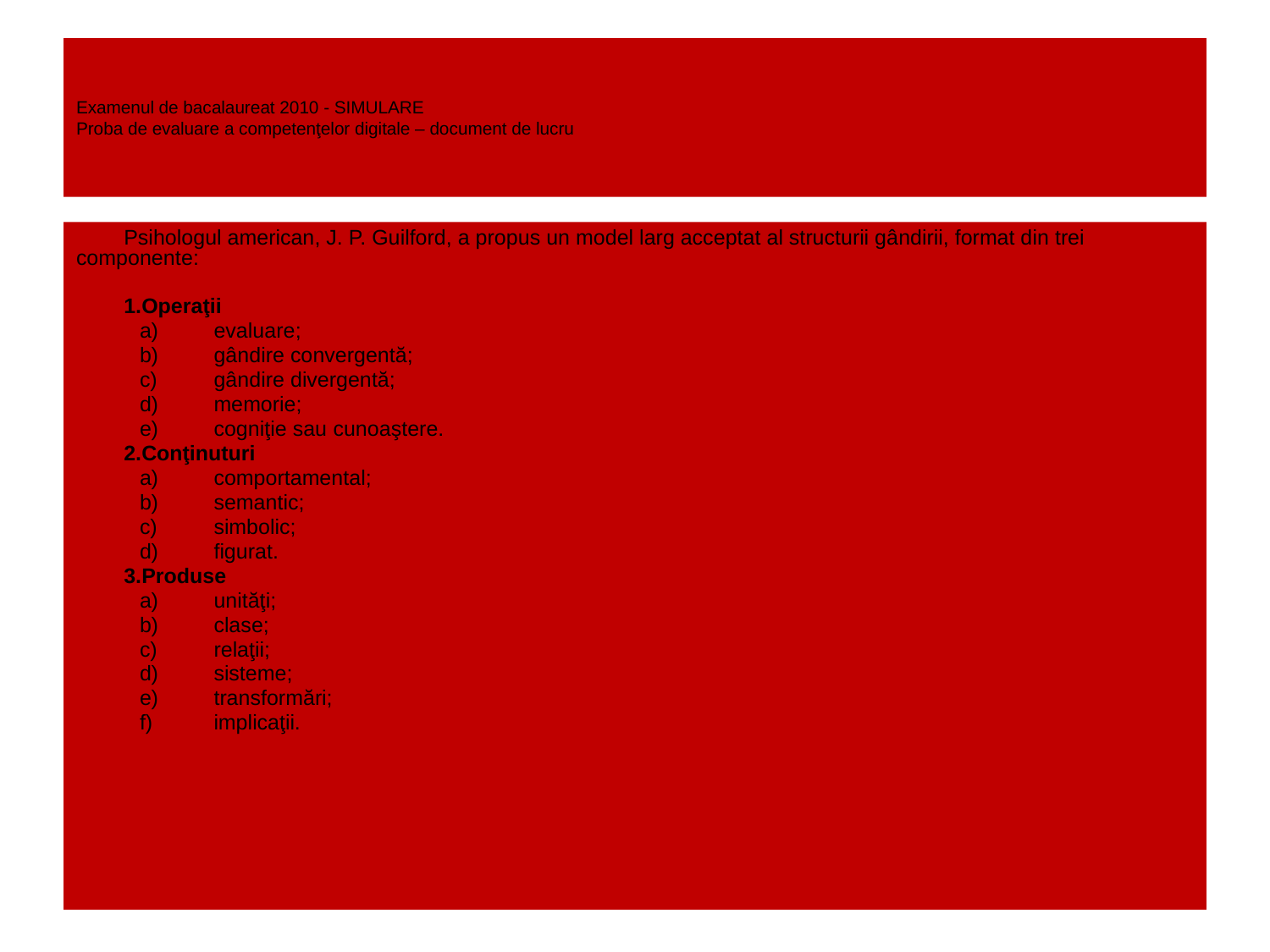

# Examenul de bacalaureat 2010 - SIMULARE Proba de evaluare a competenţelor digitale – document de lucru
Psihologul american, J. P. Guilford, a propus un model larg acceptat al structurii gândirii, format din trei componente:

Operaţii
evaluare;
gândire convergentă;
gândire divergentă;
memorie;
cogniţie sau cunoaştere.
Conţinuturi
comportamental;
semantic;
simbolic;
figurat.
Produse
unităţi;
clase;
relaţii;
sisteme;
transformări;
implicaţii.